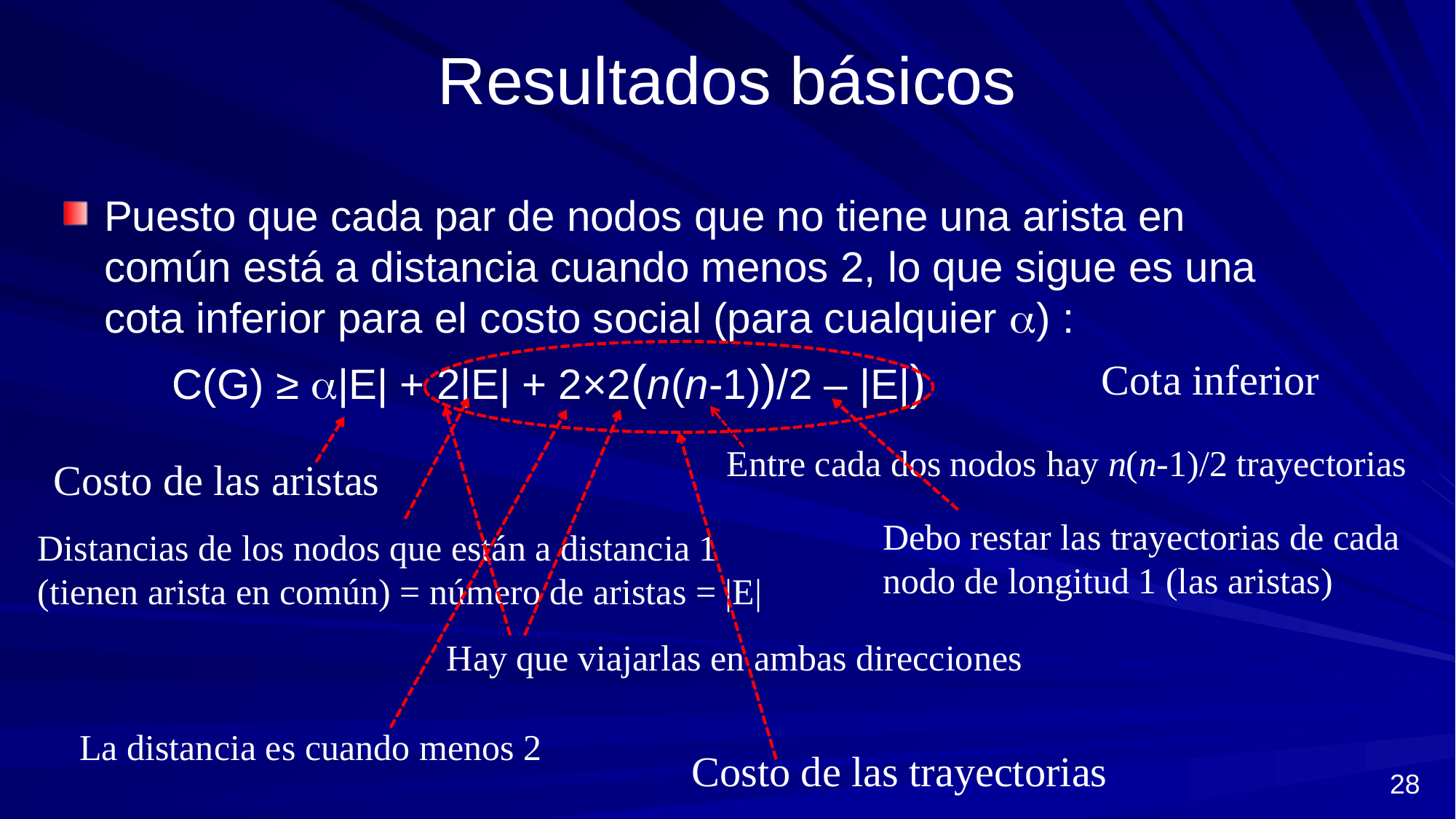

# Resultados básicos
Puesto que cada par de nodos que no tiene una arista en común está a distancia cuando menos 2, lo que sigue es una cota inferior para el costo social (para cualquier α) :
	C(G) ≥ α|E| + 2|E| + 2×2(n(n-1))/2 – |E|)

Cota inferior
Entre cada dos nodos hay n(n-1)/2 trayectorias
Costo de las aristas
Debo restar las trayectorias de cada nodo de longitud 1 (las aristas)
Distancias de los nodos que están a distancia 1 (tienen arista en común) = número de aristas = |E|
Hay que viajarlas en ambas direcciones
La distancia es cuando menos 2
Costo de las trayectorias
28